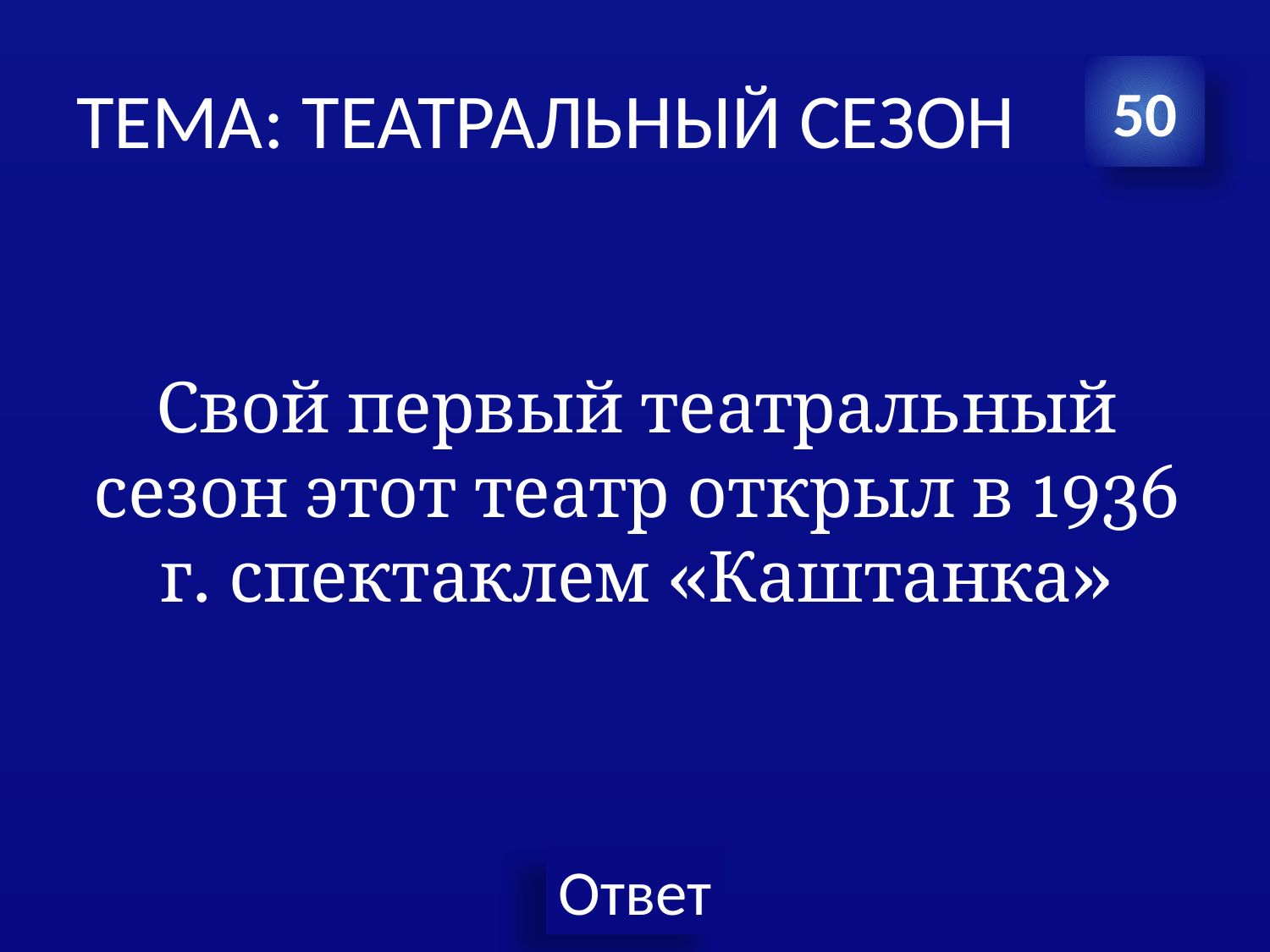

# ТЕМА: ТЕАТРАЛЬНЫЙ СЕЗОН
50
Свой первый театральный сезон этот театр открыл в 1936 г. спектаклем «Каштанка»